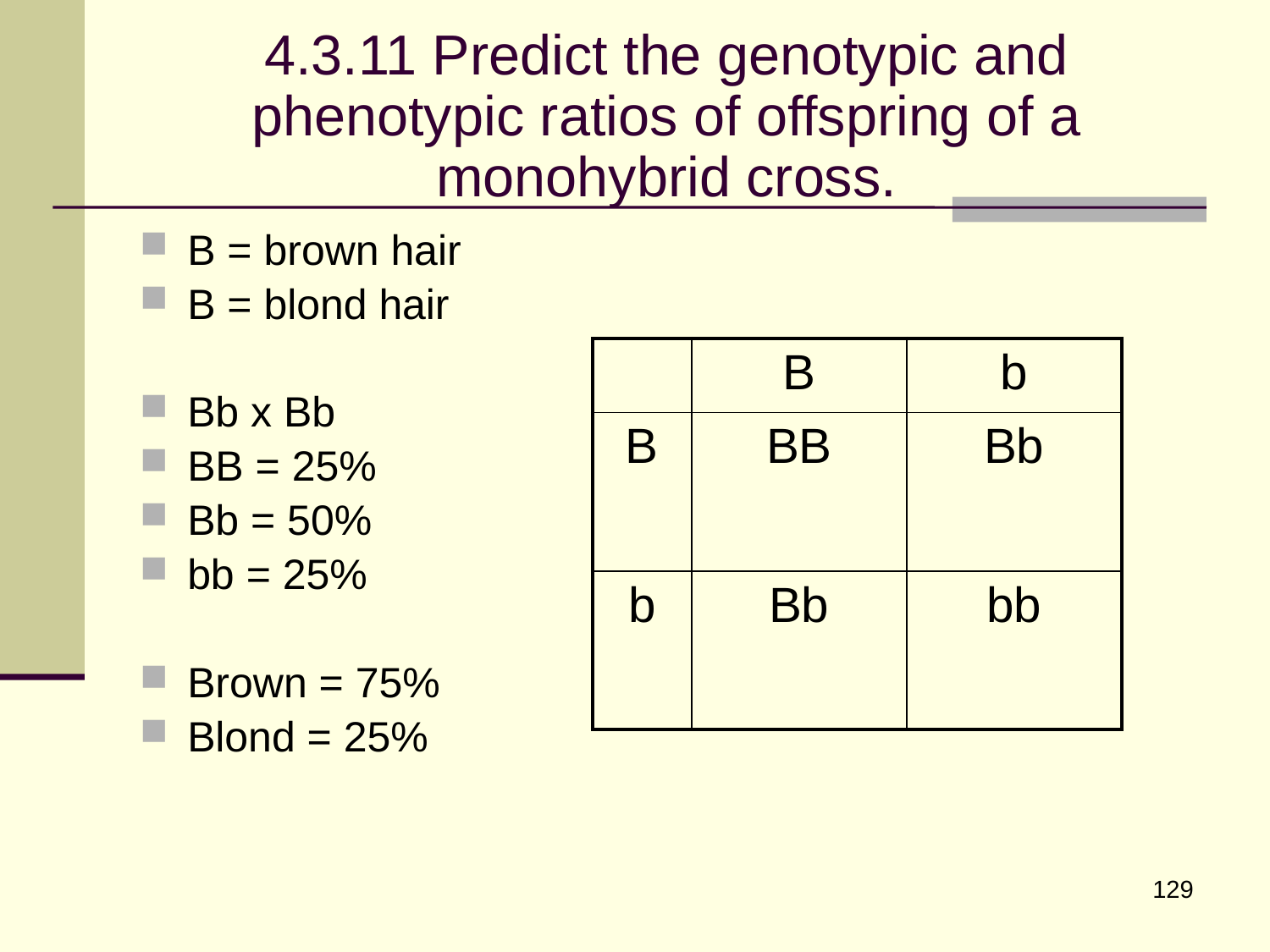

B = brown hair
B = blond hair

Bb x Bb
BB = 25%
Bb = 50%
bb = 25%

Brown = 75%
Blond = 25%

# 4.3.11 Predict the genotypic and phenotypic ratios of offspring of a monohybrid cross.
|  | B | b |
| --- | --- | --- |
| B | BB | Bb |
| b | Bb | bb |
129